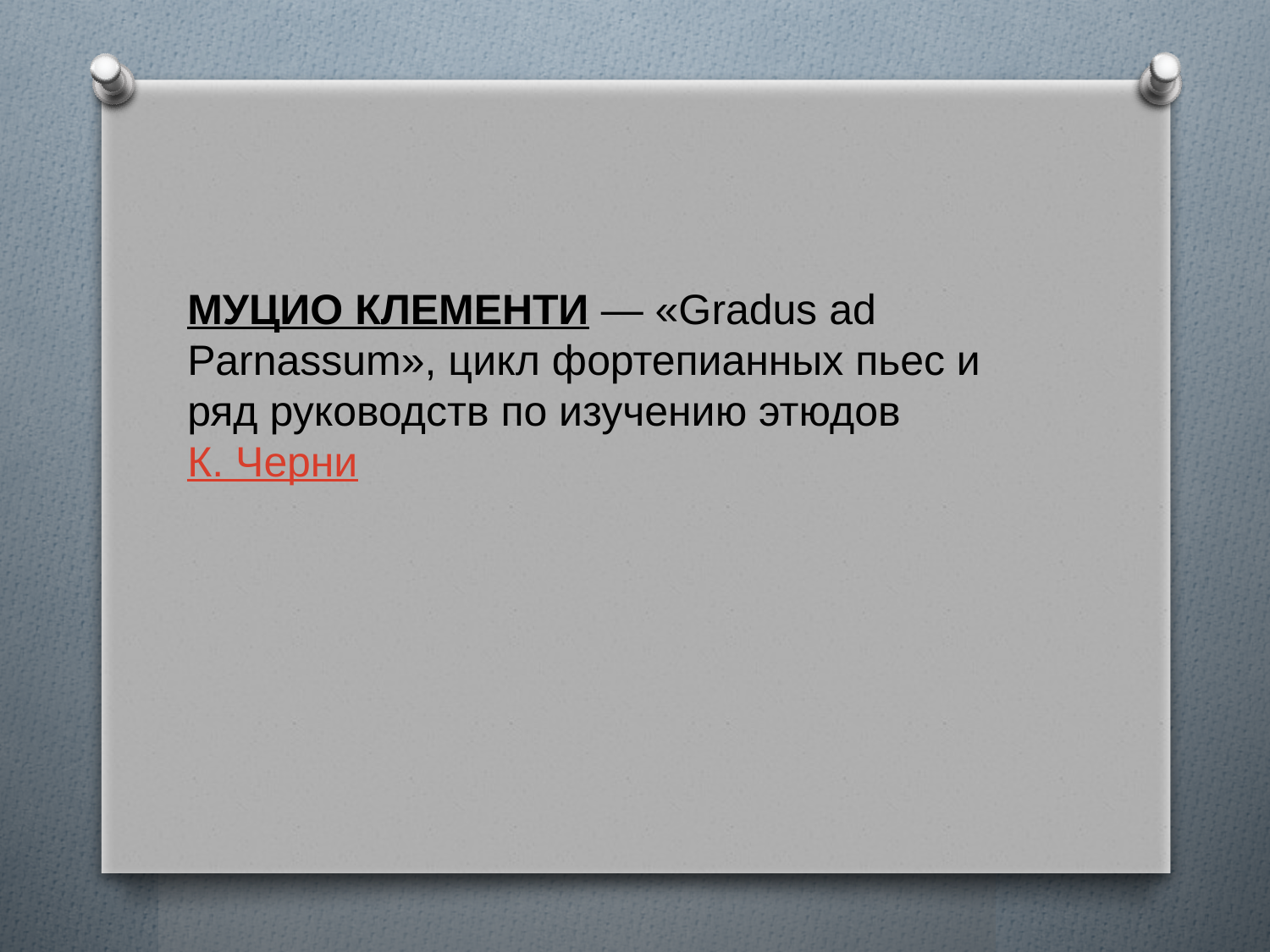

МУЦИО КЛЕМЕНТИ — «Gradus ad Parnassum», цикл фортепианных пьес и ряд руководств по изучению этюдов К. Черни